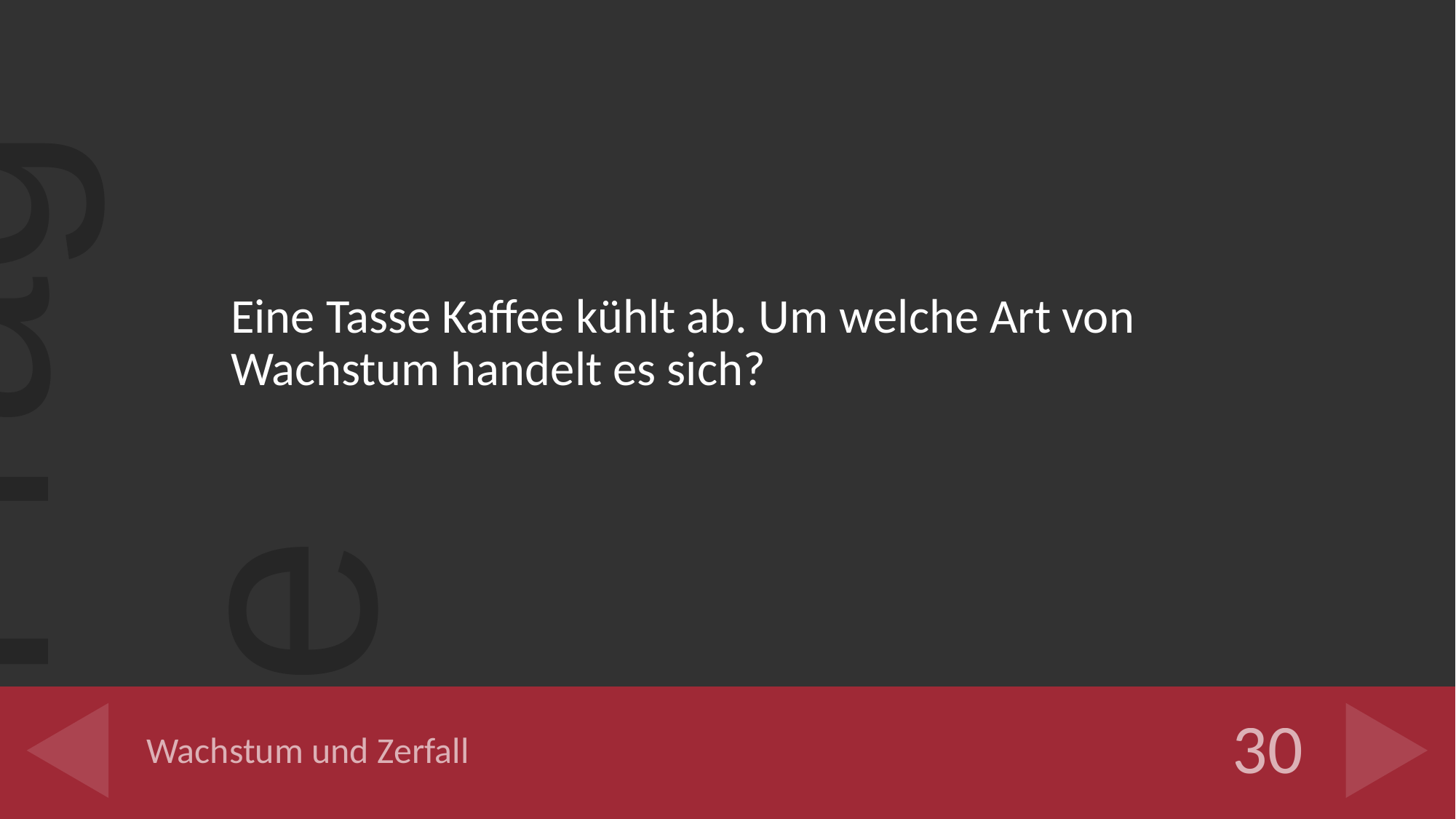

Eine Tasse Kaffee kühlt ab. Um welche Art von Wachstum handelt es sich?
# Wachstum und Zerfall
30